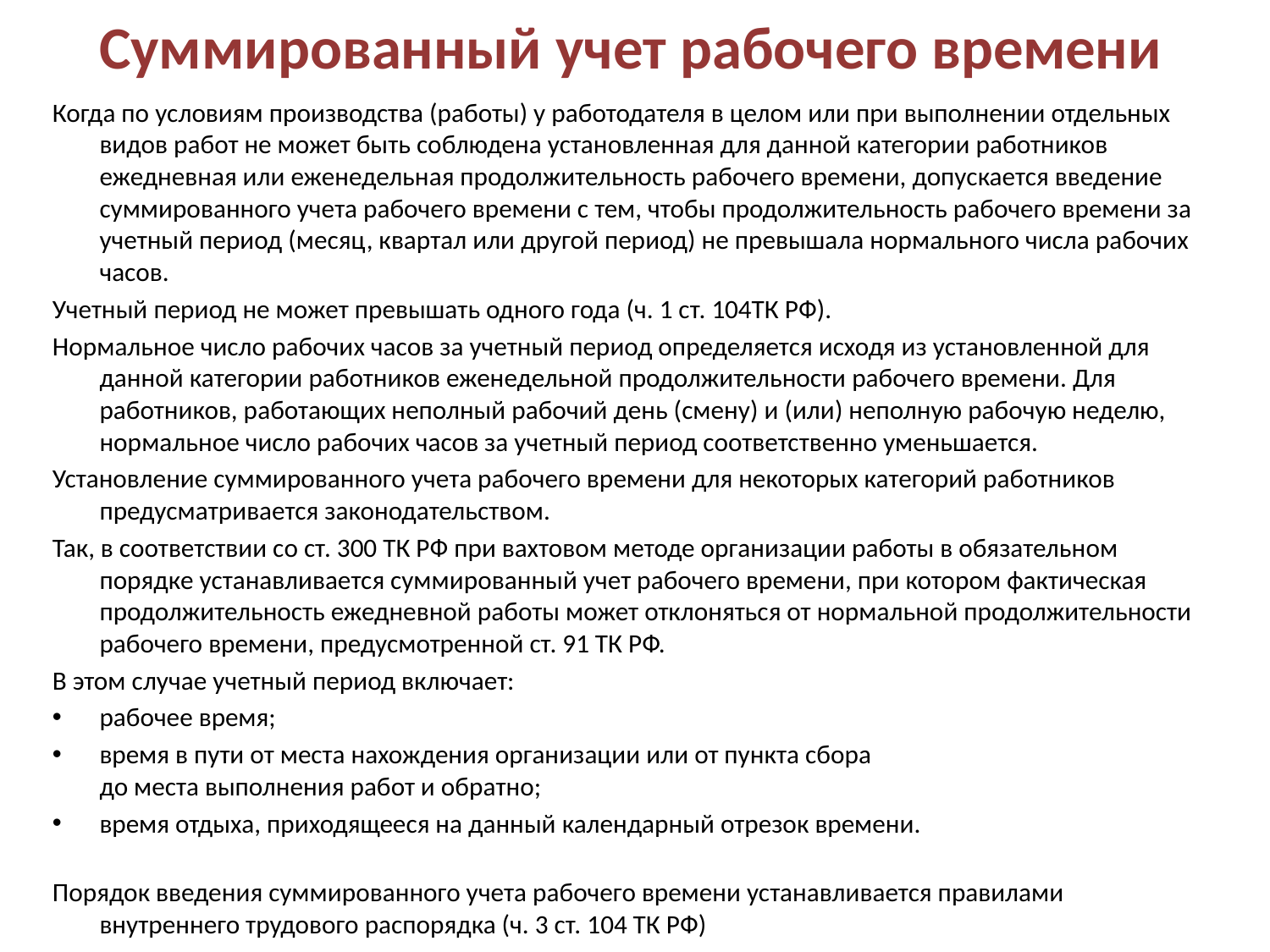

# Суммированный учет рабочего времени
Когда по условиям производства (работы) у работодателя в целом или при выполнении отдельных видов работ не может быть соблюдена установленная для данной категории работников ежедневная или еженедельная продолжительность рабочего времени, допускается введение суммированного учета рабочего времени с тем, чтобы продолжительность рабочего времени за учетный период (месяц, квартал или другой период) не превышала нормального числа рабочих часов.
Учетный период не может превышать одного года (ч. 1 ст. 104ТК РФ).
Нормальное число рабочих часов за учетный период определяется исходя из установленной для данной категории работников еженедельной продолжительности рабочего времени. Для работников, работающих неполный рабочий день (смену) и (или) неполную рабочую неделю, нормальное число рабочих часов за учетный период соответственно уменьшается.
Установление суммированного учета рабочего времени для некоторых категорий работников предусматривается законодательством.
Так, в соответствии со ст. 300 ТК РФ при вахтовом методе организации работы в обязательном порядке устанавливается суммированный учет рабочего времени, при котором фактическая продолжительность ежедневной работы может отклоняться от нормальной продолжительности рабочего времени, предусмотренной ст. 91 ТК РФ.
В этом случае учетный период включает:
рабочее время;
время в пути от места нахождения организации или от пункта сбора
до места выполнения работ и обратно;
время отдыха, приходящееся на данный календарный отрезок времени.
Порядок введения суммированного учета рабочего времени устанавливается правилами внутреннего трудового распорядка (ч. 3 ст. 104 ТК РФ)